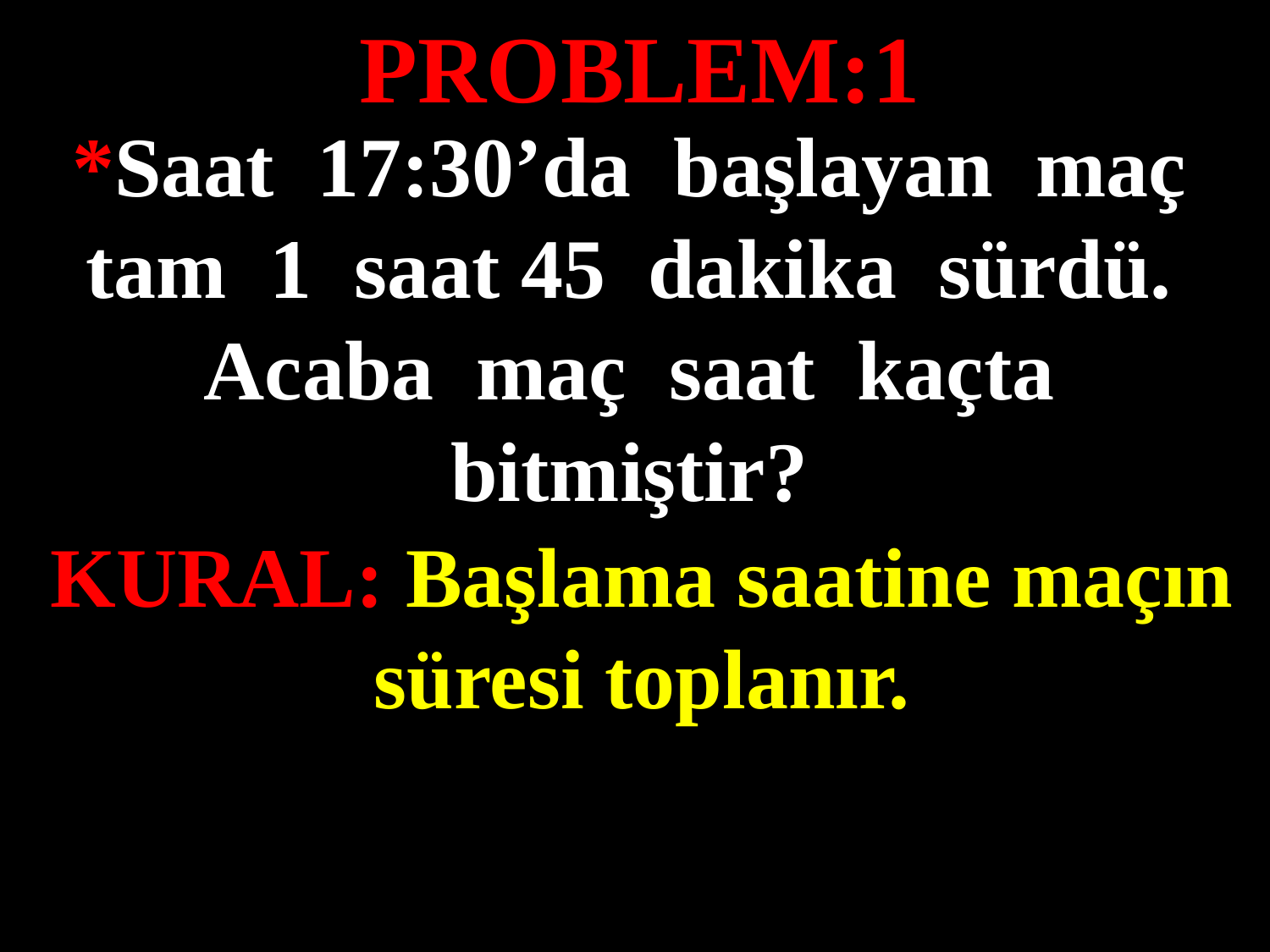

PROBLEM:1
*Saat  17:30’da  başlayan  maç  tam  1  saat 45  dakika  sürdü.  Acaba  maç  saat  kaçta  bitmiştir?
#
KURAL: Başlama saatine maçın süresi toplanır.